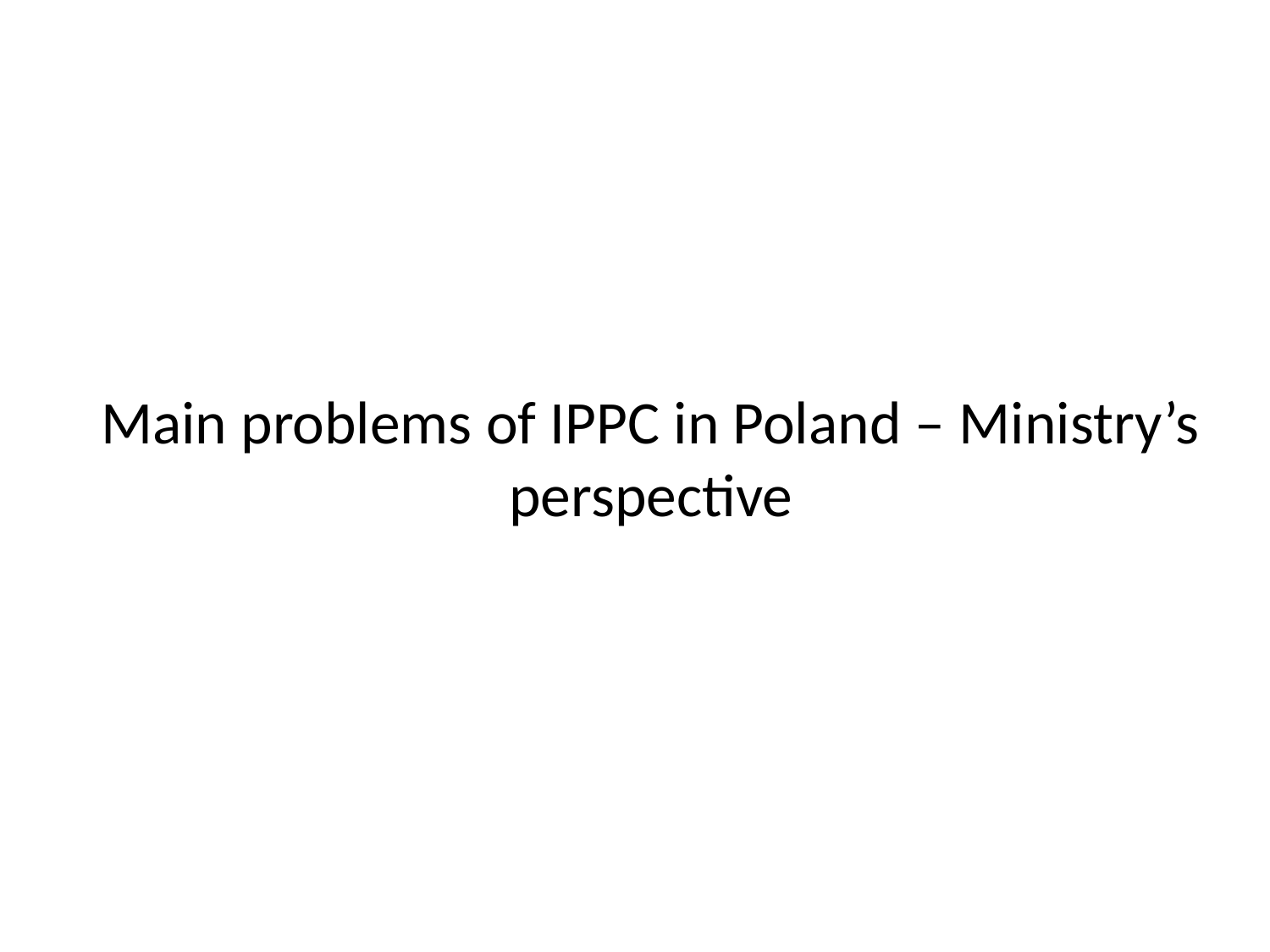

# Main problems of IPPC in Poland – Ministry’s perspective